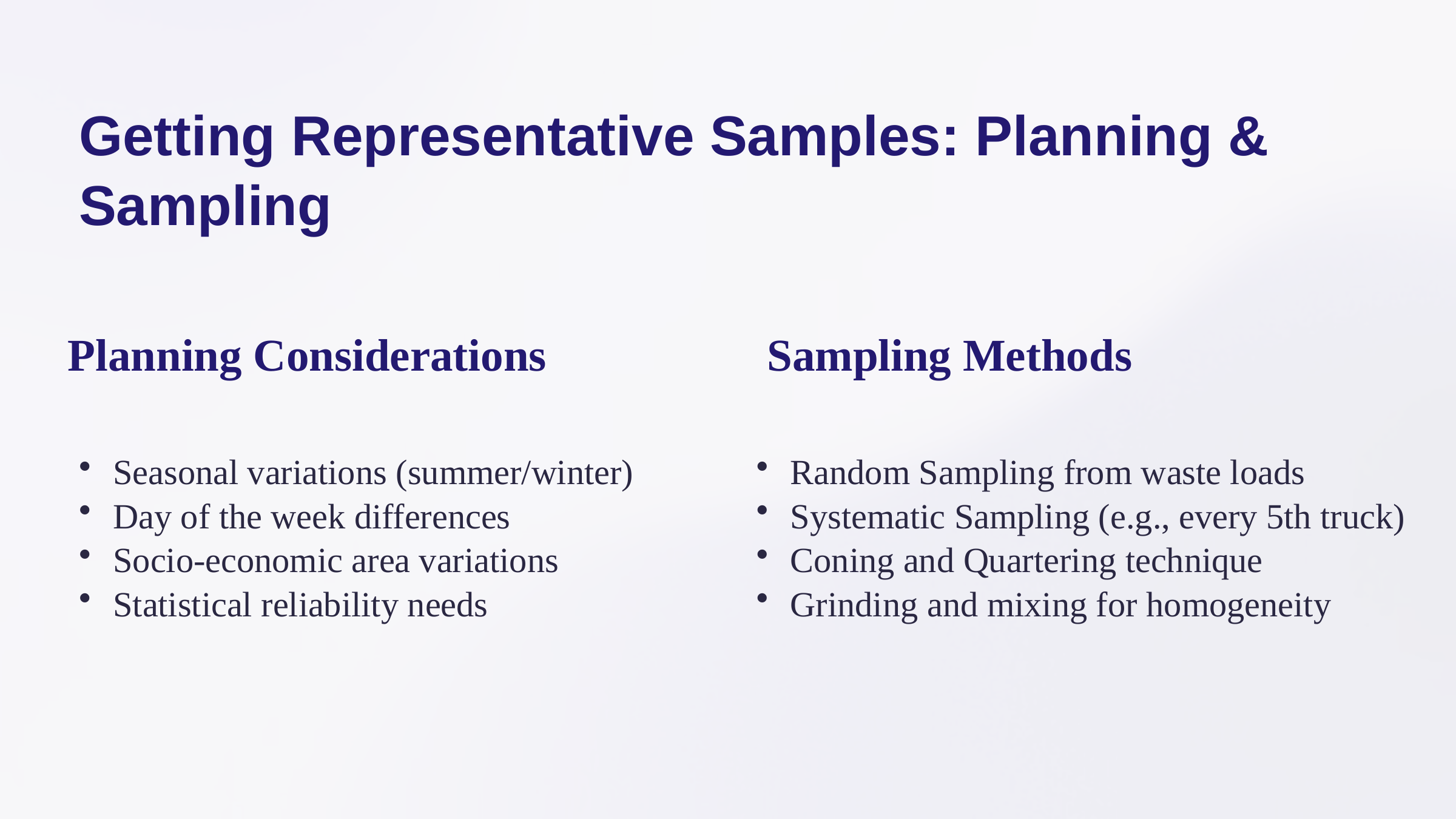

Getting Representative Samples: Planning & Sampling
Planning Considerations
Sampling Methods
Seasonal variations (summer/winter)
Random Sampling from waste loads
Day of the week differences
Systematic Sampling (e.g., every 5th truck)
Socio-economic area variations
Coning and Quartering technique
Statistical reliability needs
Grinding and mixing for homogeneity